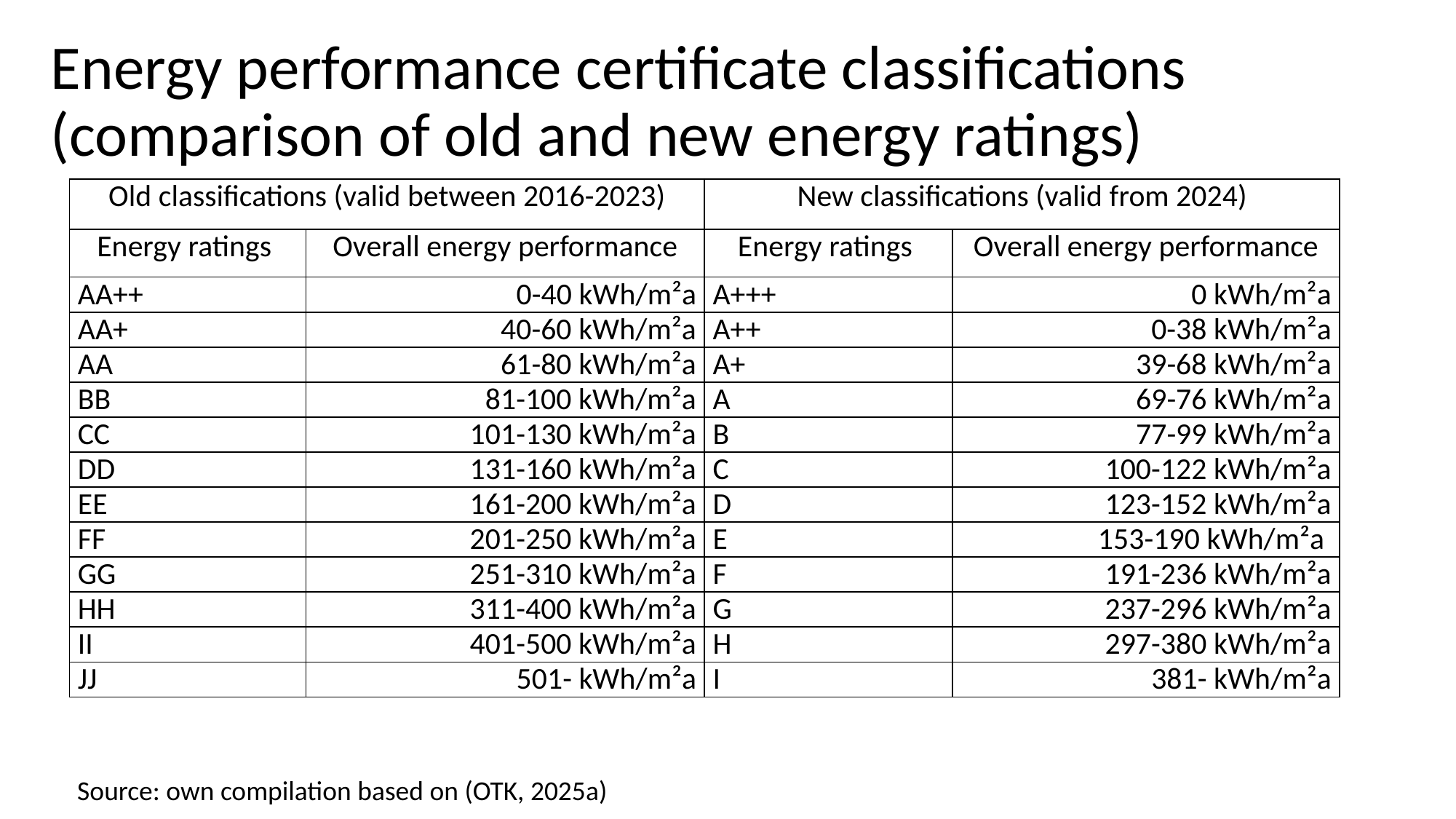

# Energy performance certificate classifications (comparison of old and new energy ratings)
| Old classifications (valid between 2016-2023) |  | New classifications (valid from 2024) |  |
| --- | --- | --- | --- |
| Energy ratings | Overall energy performance | Energy ratings | Overall energy performance |
| AA++ | 0-40 kWh/m²a | A+++ | 0 kWh/m²a |
| AA+ | 40-60 kWh/m²a | A++ | 0-38 kWh/m²a |
| AA | 61-80 kWh/m²a | A+ | 39-68 kWh/m²a |
| BB | 81-100 kWh/m²a | A | 69-76 kWh/m²a |
| CC | 101-130 kWh/m²a | B | 77-99 kWh/m²a |
| DD | 131-160 kWh/m²a | C | 100-122 kWh/m²a |
| EE | 161-200 kWh/m²a | D | 123-152 kWh/m²a |
| FF | 201-250 kWh/m²a | E | 153-190 kWh/m²a |
| GG | 251-310 kWh/m²a | F | 191-236 kWh/m²a |
| HH | 311-400 kWh/m²a | G | 237-296 kWh/m²a |
| II | 401-500 kWh/m²a | H | 297-380 kWh/m²a |
| JJ | 501- kWh/m²a | I | 381- kWh/m²a |
Source: own compilation based on (OTK, 2025a)